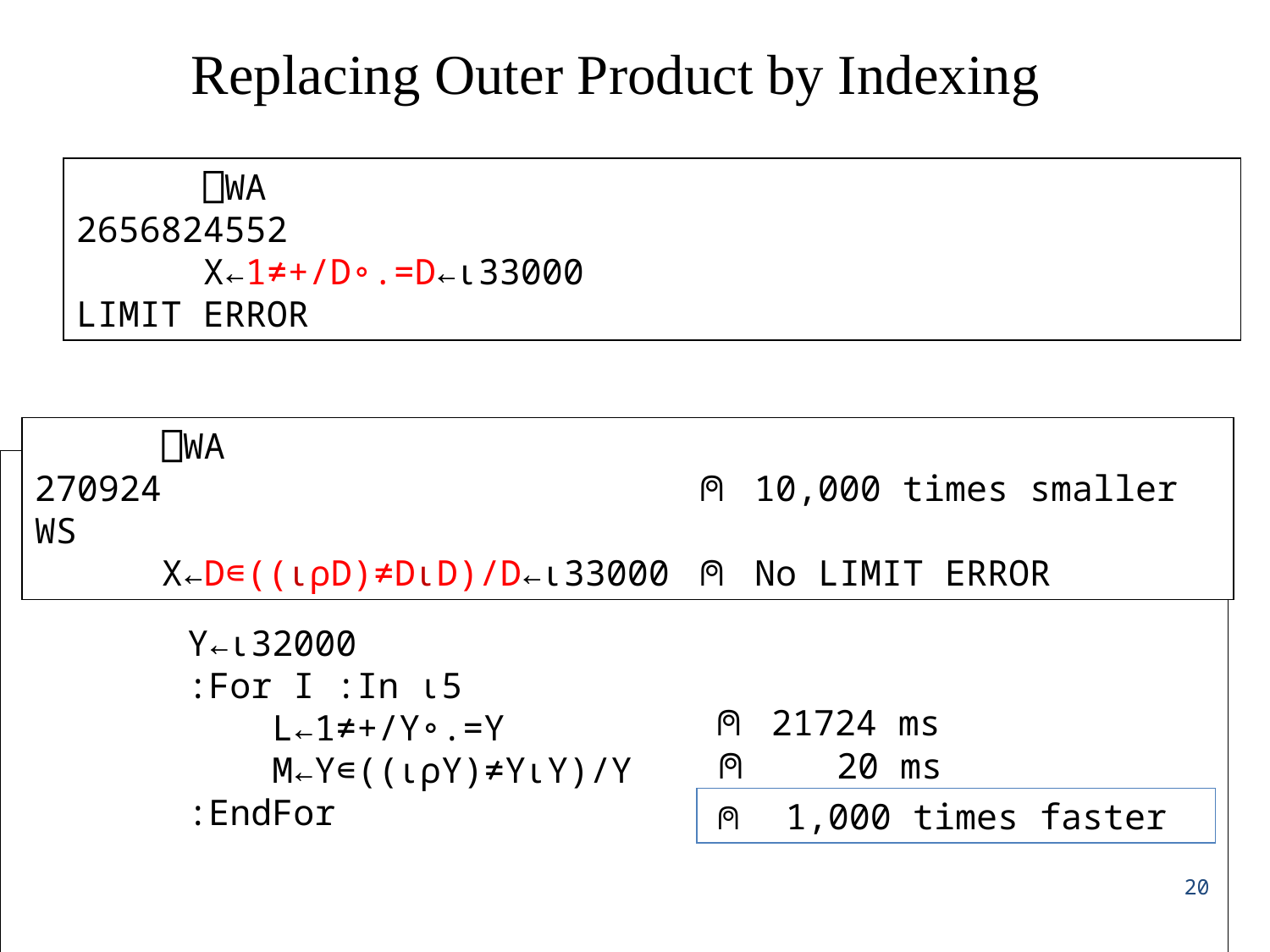

# Replacing Outer Product by Indexing
	⎕WA
2656824552
      X←1≠+/D∘.=D←⍳33000
LIMIT ERROR
	⎕WA
270924				 ⍝ 10,000 times smaller WS
	X←D∊((⍳⍴D)≠D⍳D)/D←⍳33000 ⍝ No LIMIT ERROR
		Y←⍳32000
		:For I :In ⍳5
    	    L←1≠+/Y∘.=Y
    	    M←Y∊((⍳⍴Y)≠Y⍳Y)/Y
		:EndFor
⍝ 21724 ms
⍝    20 ms
⍝  1,000 times faster
20